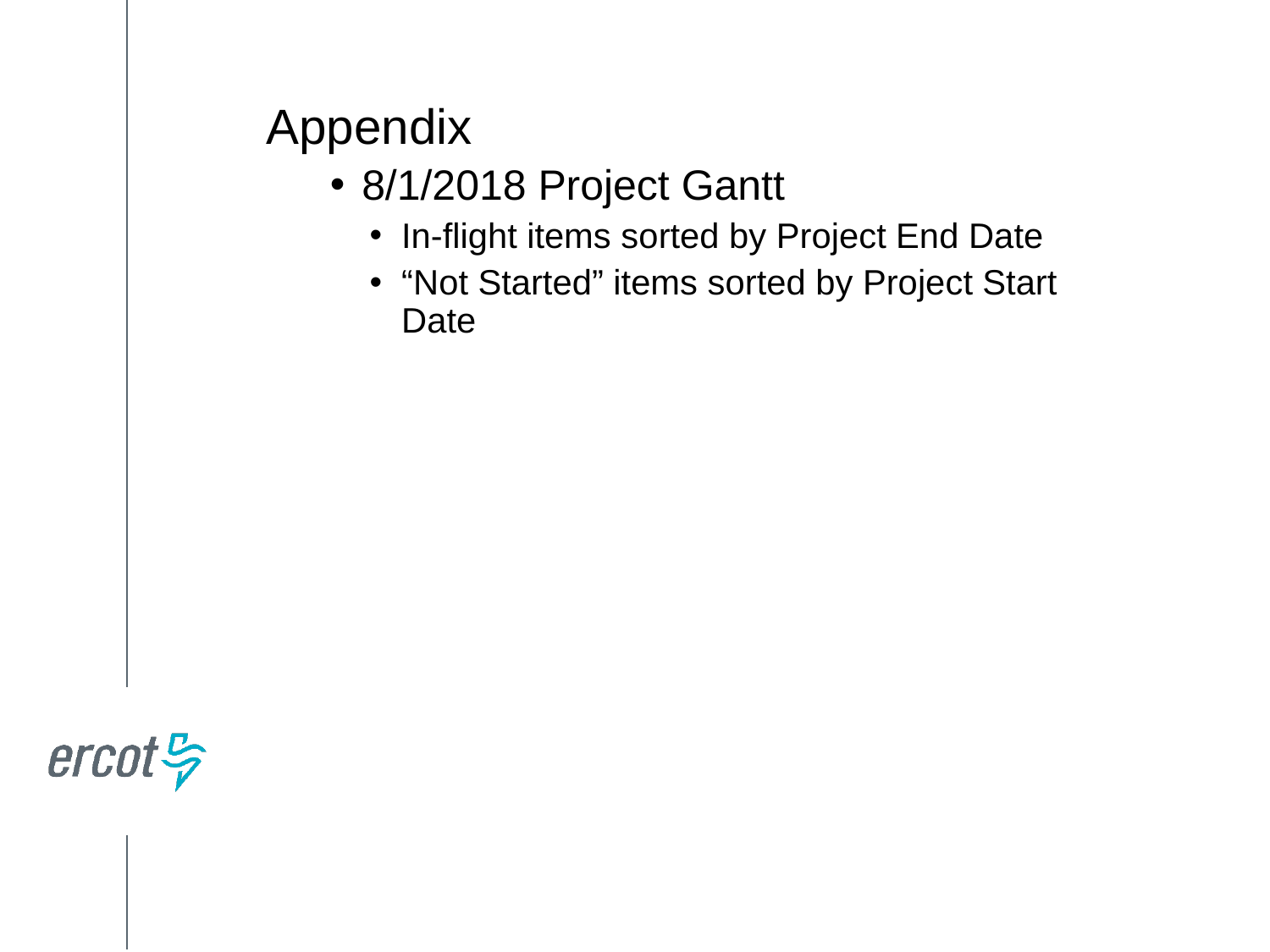

Appendix
8/1/2018 Project Gantt
In-flight items sorted by Project End Date
“Not Started” items sorted by Project Start Date